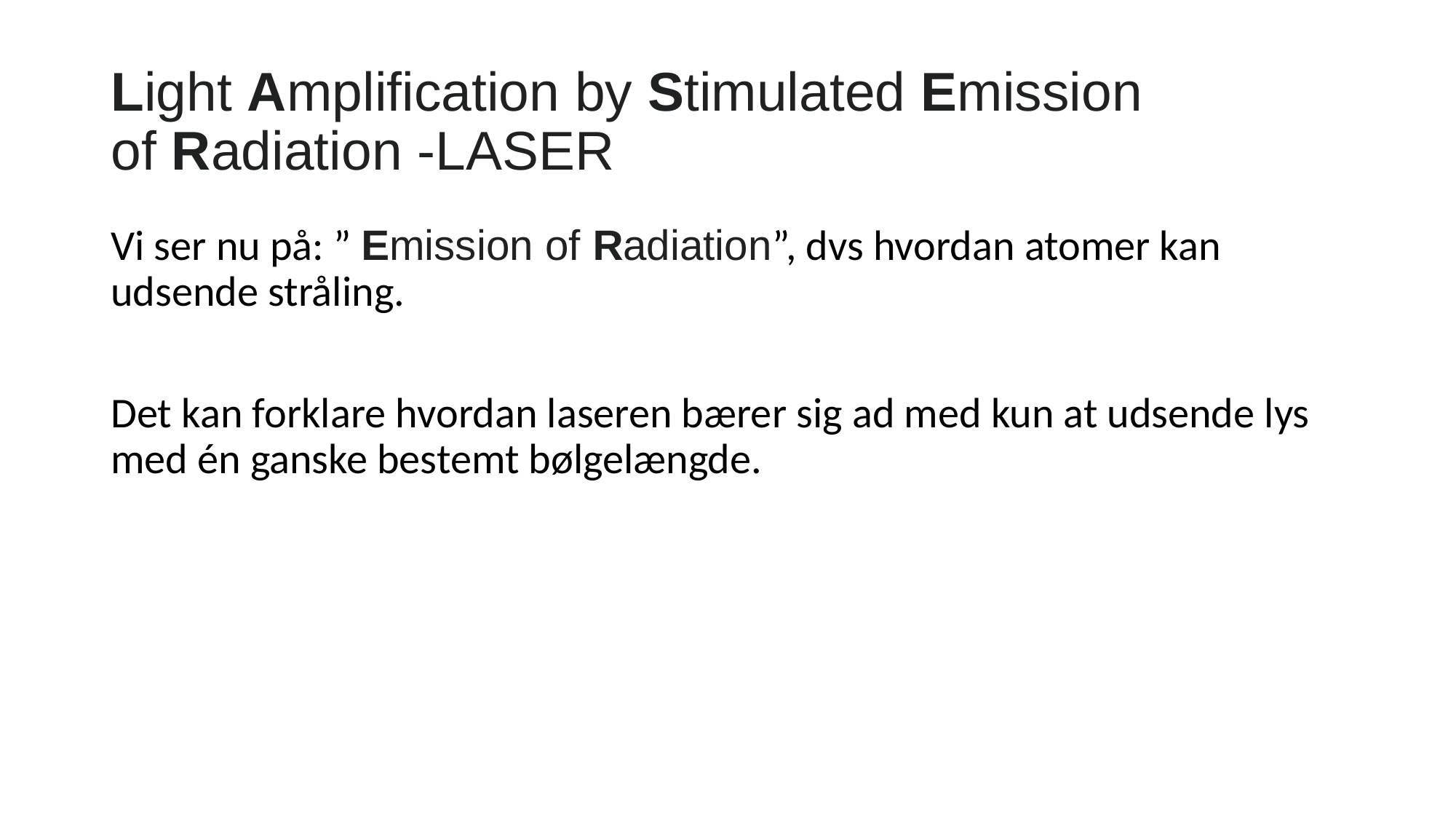

# Light Amplification by Stimulated Emission of Radiation -LASER
Vi ser nu på: ” Emission of Radiation”, dvs hvordan atomer kan udsende stråling.

Det kan forklare hvordan laseren bærer sig ad med kun at udsende lys med én ganske bestemt bølgelængde.